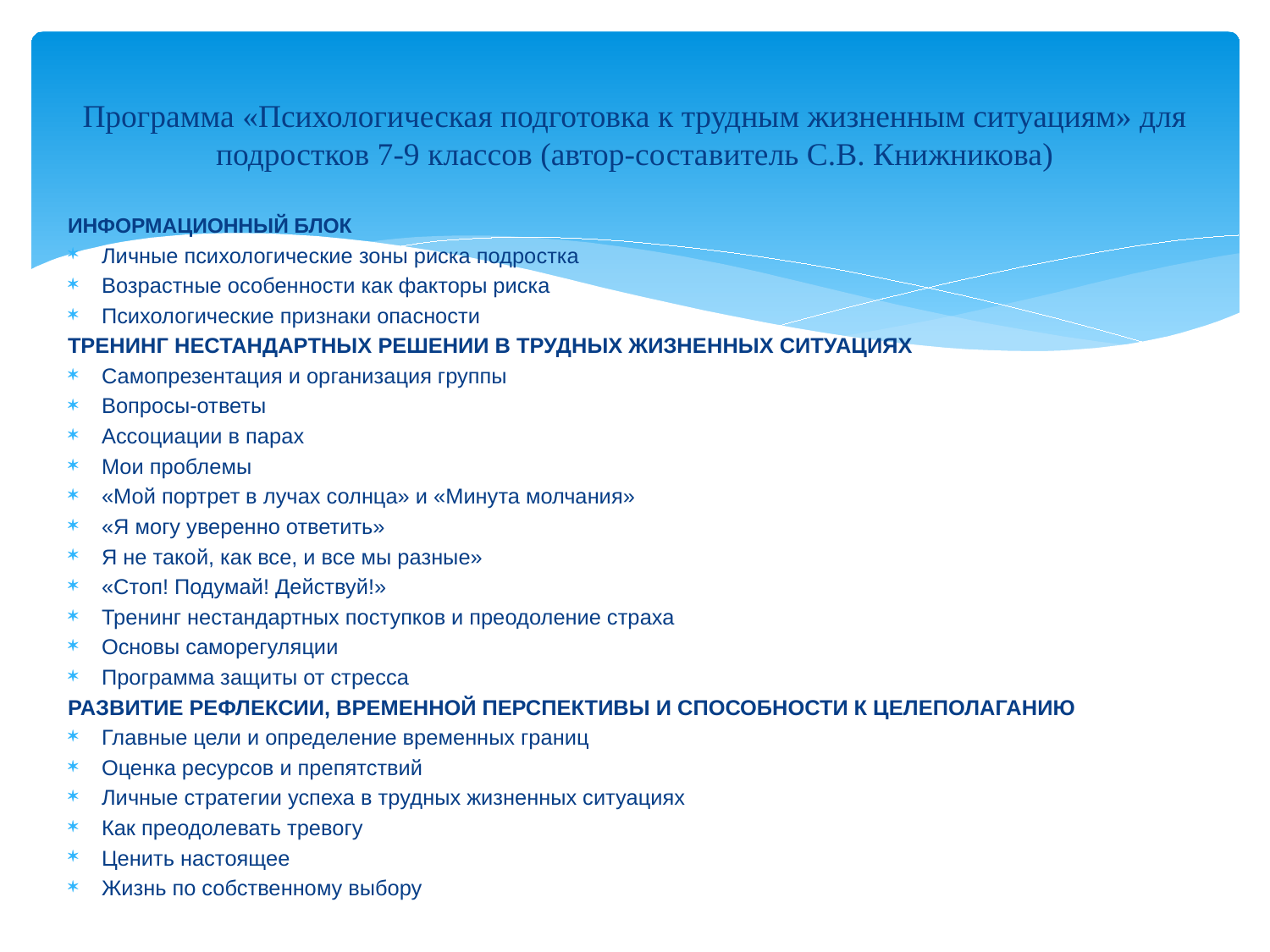

# Программа «Психологическая подготовка к трудным жизненным ситуациям» для подростков 7-9 классов (автор-составитель С.В. Книжникова)
ИНФОРМАЦИОННЫЙ БЛОК
Личные психологические зоны риска подростка
Возрастные особенности как факторы риска
Психологические признаки опасности
ТРЕНИНГ НЕСТАНДАРТНЫХ РЕШЕНИИ В ТРУДНЫХ ЖИЗНЕННЫХ СИТУАЦИЯХ
Самопрезентация и организация группы
Вопросы-ответы
Ассоциации в парах
Мои проблемы
«Мой портрет в лучах солнца» и «Минута молчания»
«Я могу уверенно ответить»
Я не такой, как все, и все мы разные»
«Стоп! Подумай! Действуй!»
Тренинг нестандартных поступков и преодоление страха
Основы саморегуляции
Программа защиты от стресса
РАЗВИТИЕ РЕФЛЕКСИИ, ВРЕМЕННОЙ ПЕРСПЕКТИВЫ И СПОСОБНОСТИ К ЦЕЛЕПОЛАГАНИЮ
Главные цели и определение временных границ
Оценка ресурсов и препятствий
Личные стратегии успеха в трудных жизненных ситуациях
Как преодолевать тревогу
Ценить настоящее
Жизнь по собственному выбору